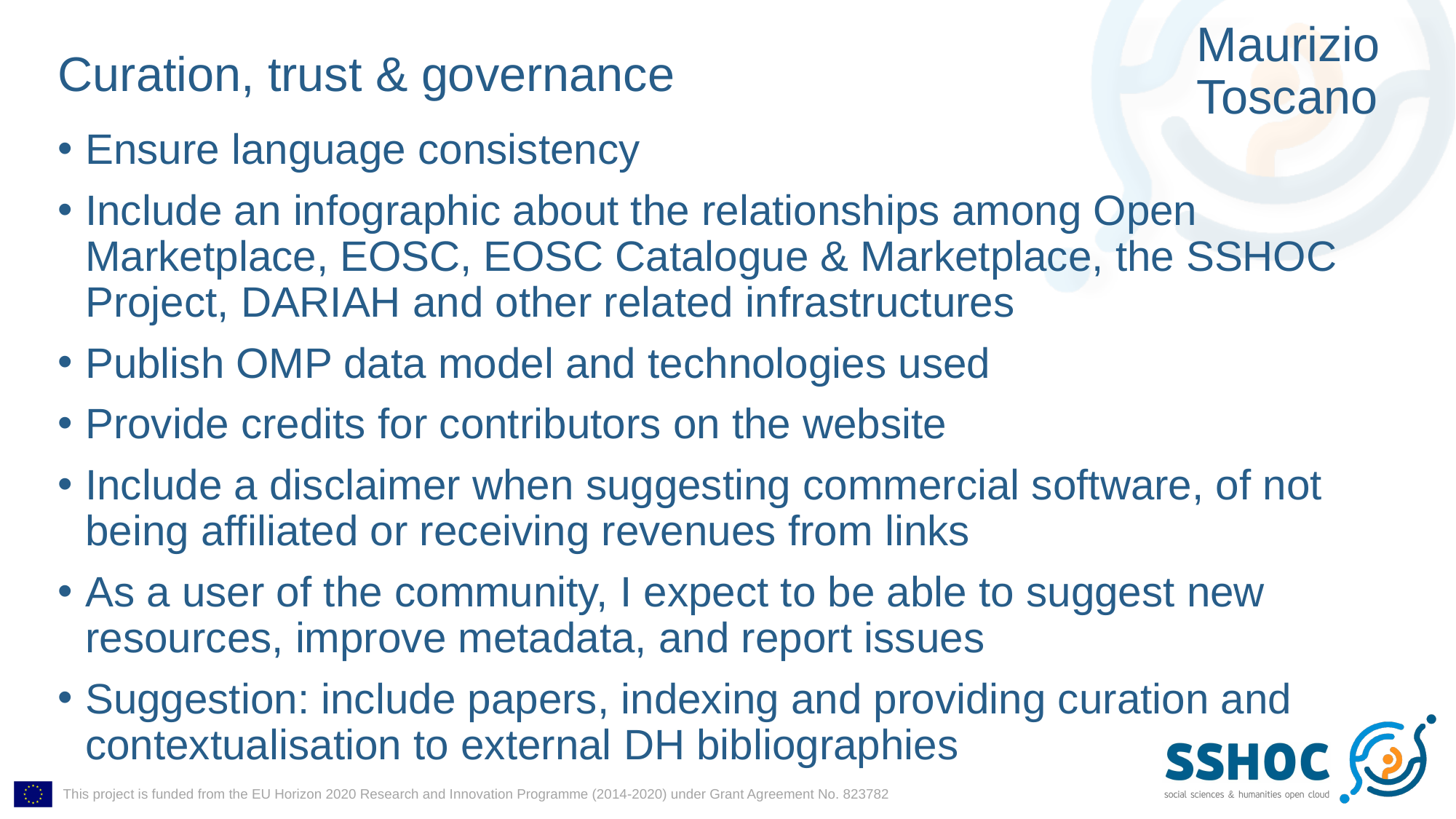

Maurizio Toscano
# Curation, trust & governance
Ensure language consistency
Include an infographic about the relationships among Open Marketplace, EOSC, EOSC Catalogue & Marketplace, the SSHOC Project, DARIAH and other related infrastructures
Publish OMP data model and technologies used
Provide credits for contributors on the website
Include a disclaimer when suggesting commercial software, of not being affiliated or receiving revenues from links
As a user of the community, I expect to be able to suggest new resources, improve metadata, and report issues
Suggestion: include papers, indexing and providing curation and contextualisation to external DH bibliographies